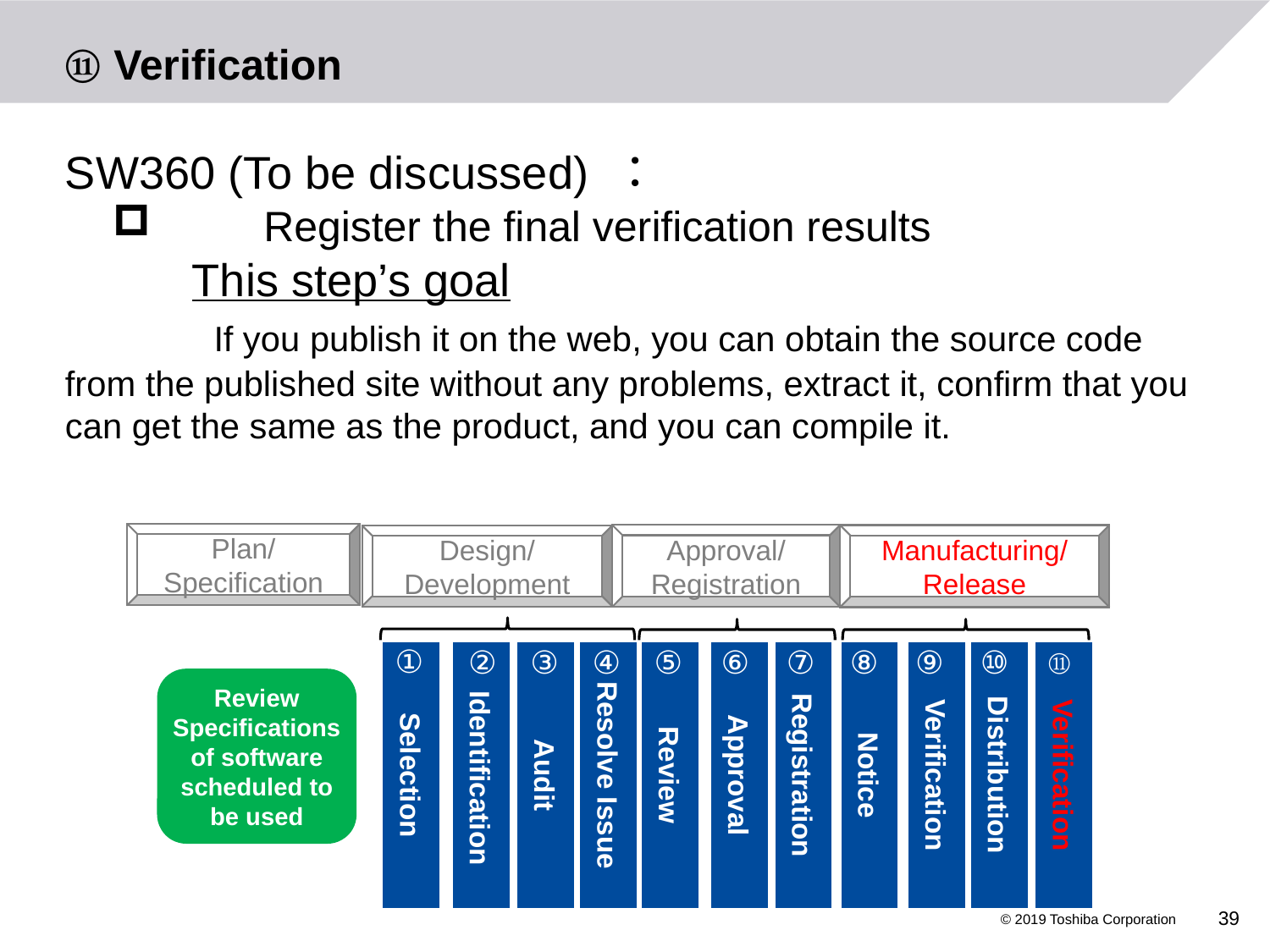

# ⑪ Verification
SW360 (To be discussed) ：
	Register the final verification results
	This step’s goal
　　　If you publish it on the web, you can obtain the source code from the published site without any problems, extract it, confirm that you can get the same as the product, and you can compile it.

Plan/
Specification
Approval/
Registration
Manufacturing/Release
Design/
Development

①
②
③
④
⑤
⑥
⑦
⑧
⑨
⑩
⑪
Selection
 Identification
Audit
Resolve Issue
Review
Approval
Registration
Notice
Verification
Distribution
Verification
Review Specifications of software scheduled to be used